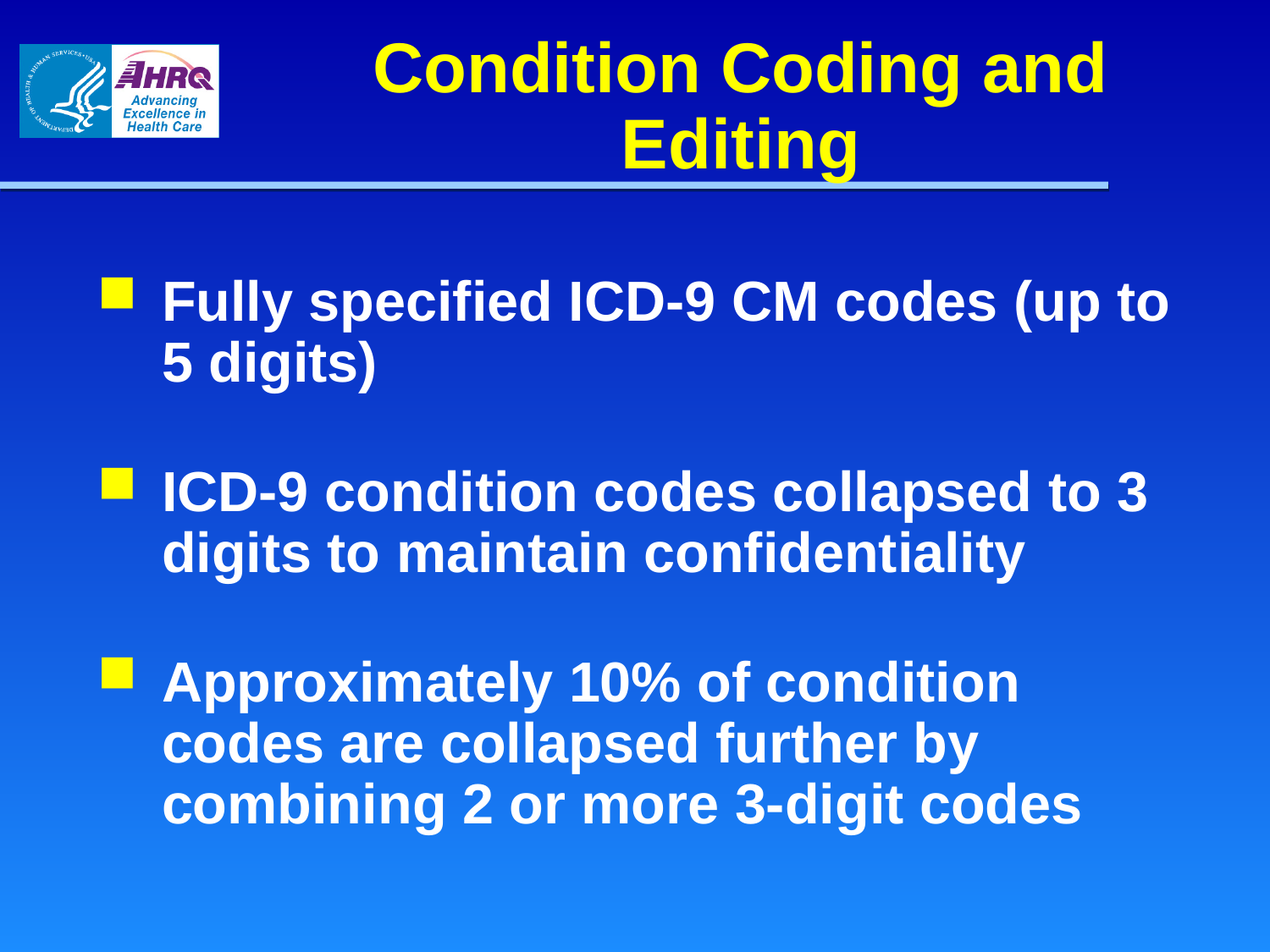

# Condition Coding and Editing

Fully specified ICD-9 CM codes (up to 5 digits)

ICD-9 condition codes collapsed to 3 digits to maintain confidentiality

Approximately 10% of condition codes are collapsed further by combining 2 or more 3-digit codes